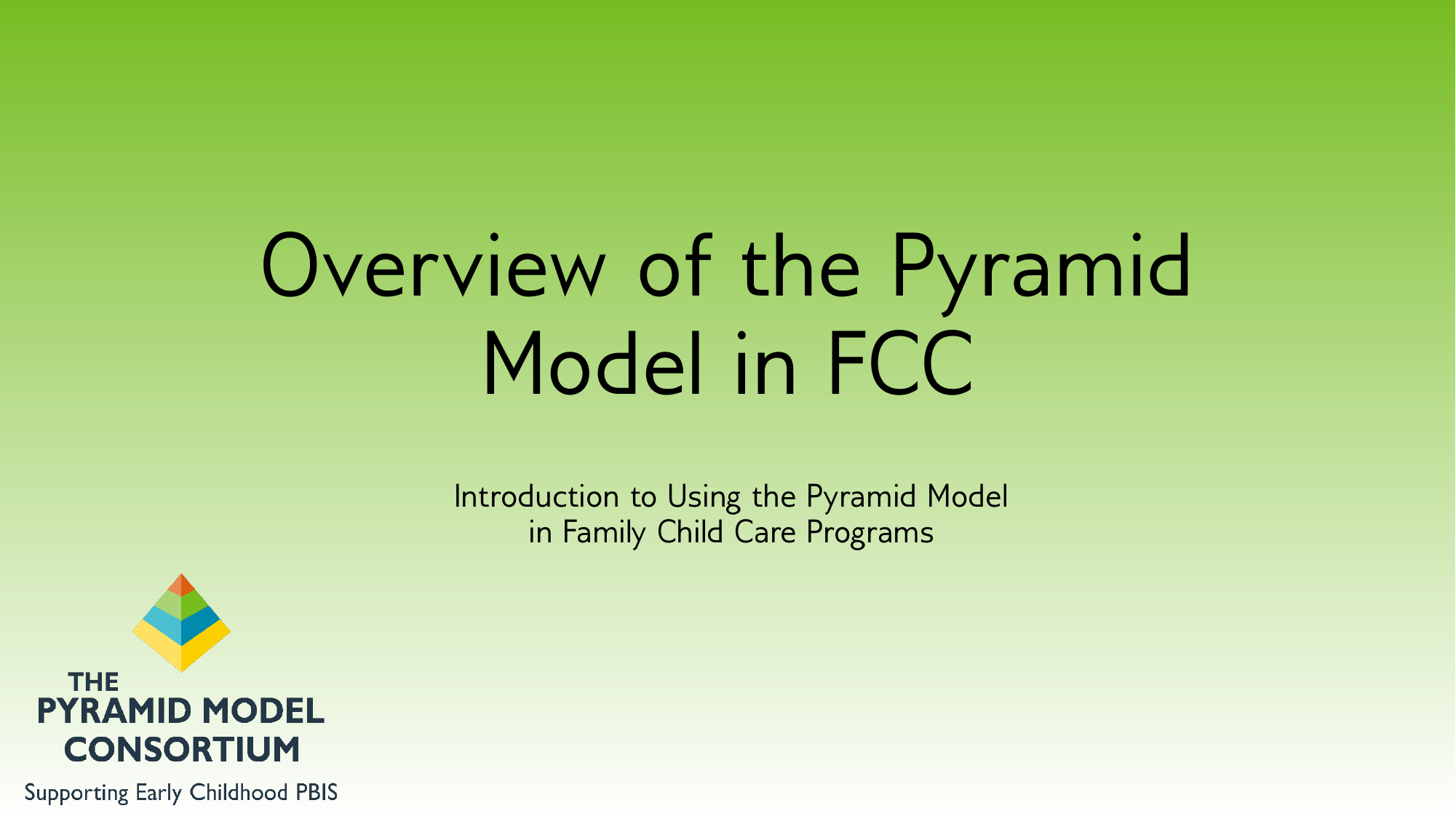

# Overview of the Pyramid Model in FCC

Introduction to Using the Pyramid Model
in Family Child Care Programs